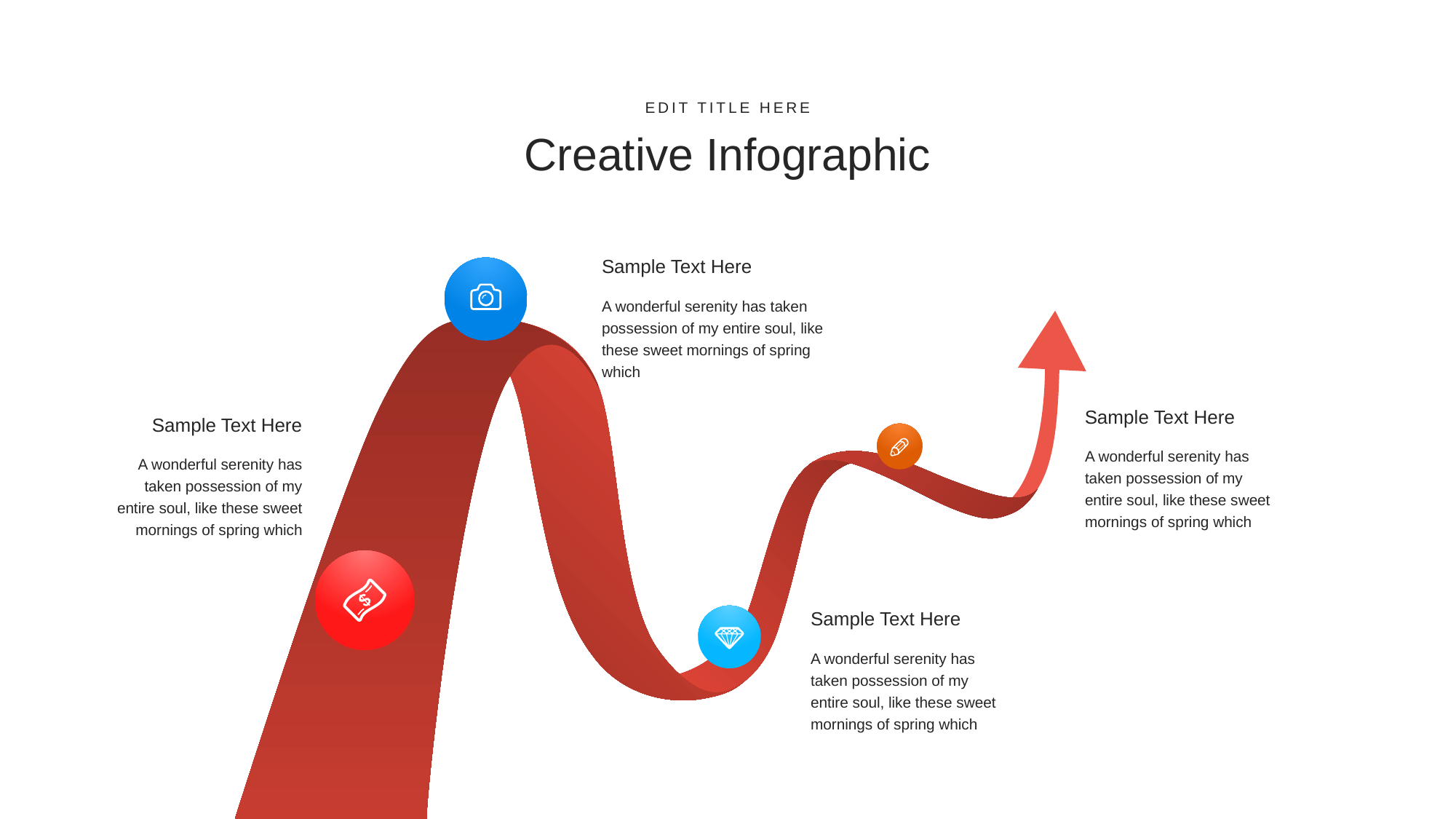

EDIT TITLE HERE
Creative Infographic
Sample Text Here

A wonderful serenity has taken possession of my entire soul, like these sweet mornings of spring which
Sample Text Here
Sample Text Here

A wonderful serenity has taken possession of my entire soul, like these sweet mornings of spring which
A wonderful serenity has taken possession of my entire soul, like these sweet mornings of spring which

Sample Text Here

A wonderful serenity has taken possession of my entire soul, like these sweet mornings of spring which